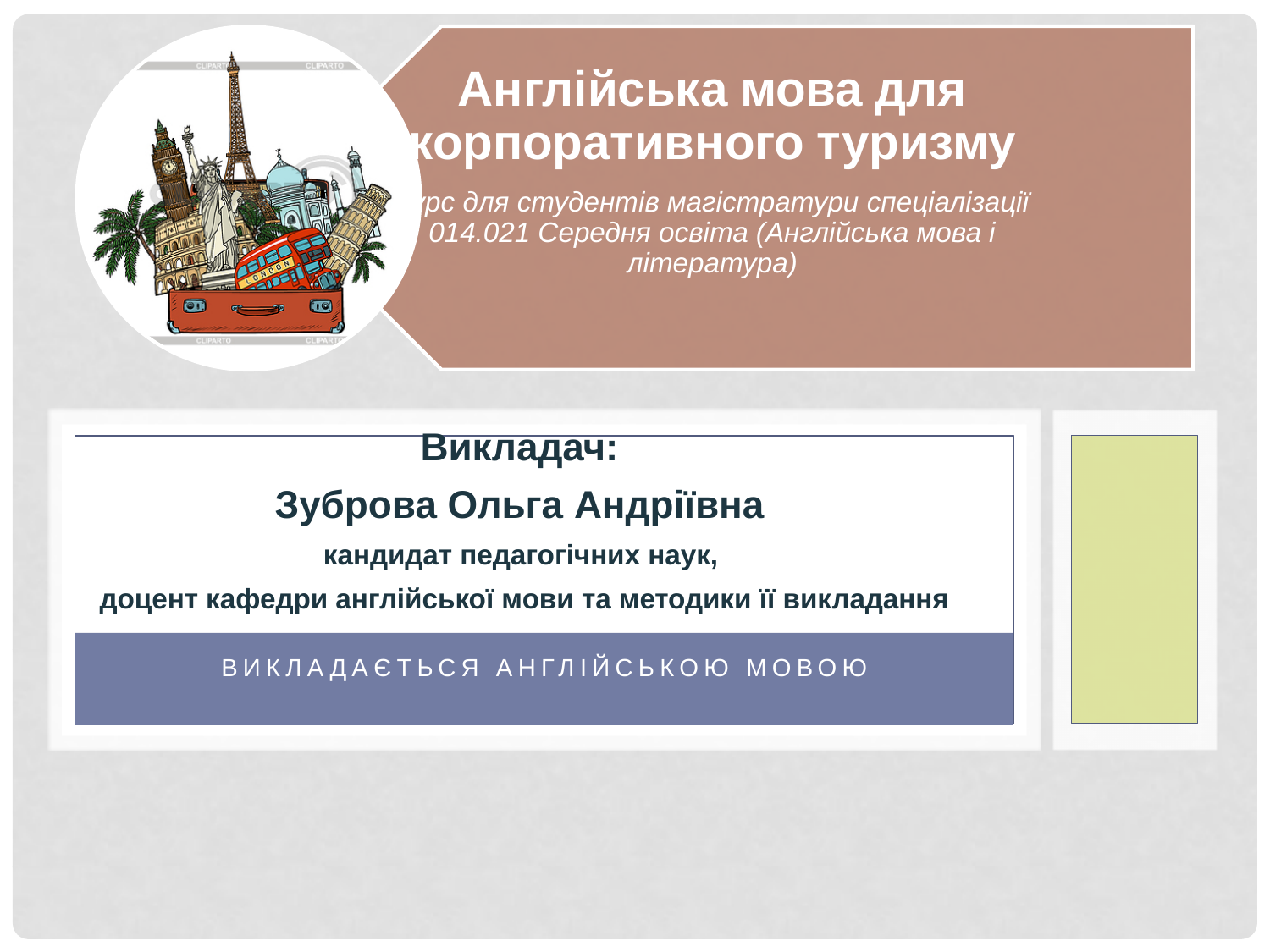

Англійська мова для корпоративного туризму
Курс для студентів магістратури спеціалізації 014.021 Середня освіта (Англійська мова і література)
Викладач:
Зуброва Ольга Андріївна
кандидат педагогічних наук,
доцент кафедри англійської мови та методики її викладання
Викладається англійською мовою